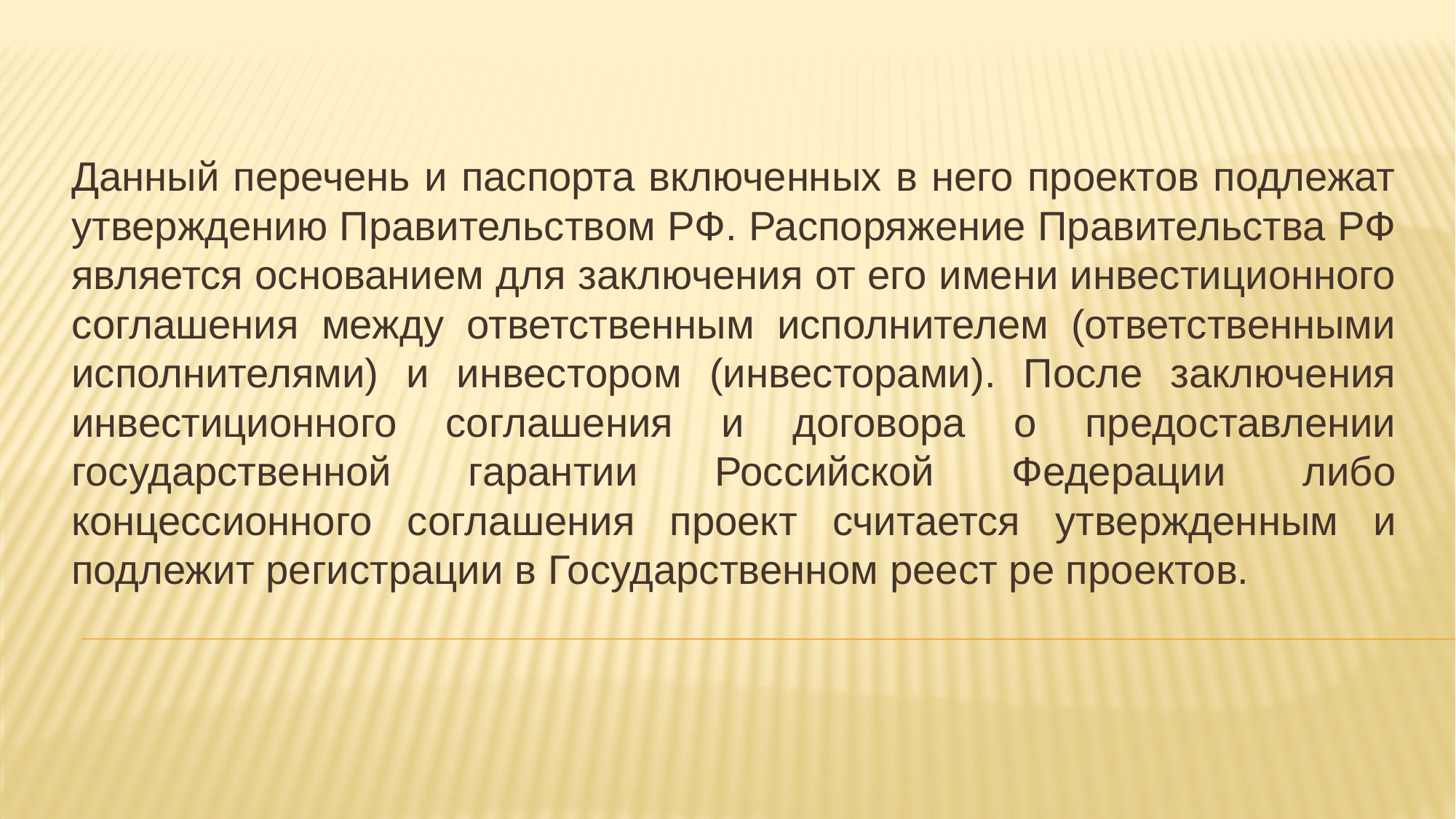

Данный перечень и паспорта включенных в него проектов подлежат утверждению Правительством РФ. Распоряжение Правительства РФ является основанием для заключения от его имени инвестиционного соглашения между ответственным исполнителем (ответственными исполнителями) и инвестором (инвесторами). После заключения инвестиционного соглашения и договора о предоставлении государственной гарантии Российской Федерации либо концессионного соглашения проект считается утвержденным и подлежит регистрации в Государственном реест ре проектов.